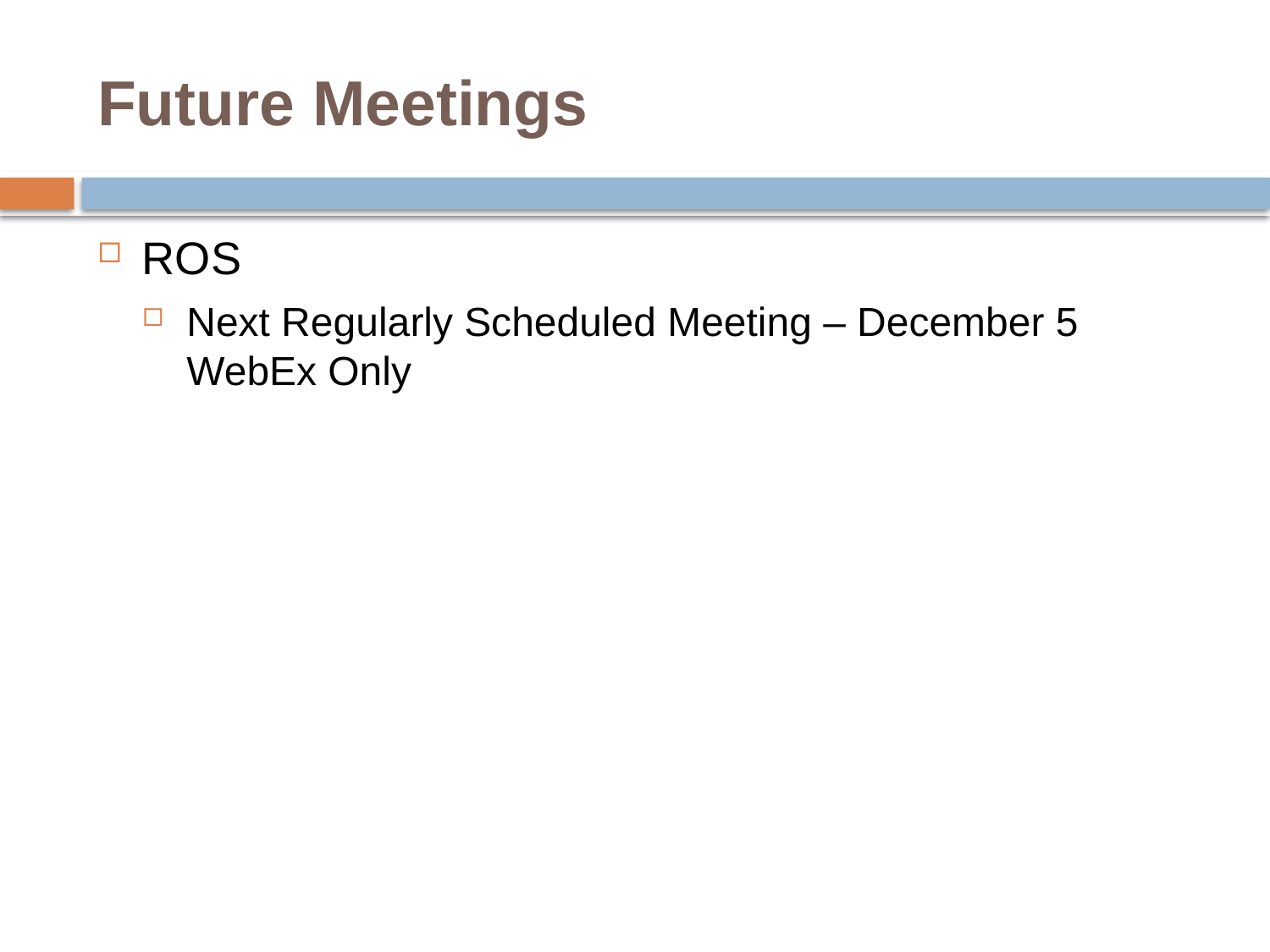

# Future Meetings
ROS
Next Regularly Scheduled Meeting – December 5 WebEx Only